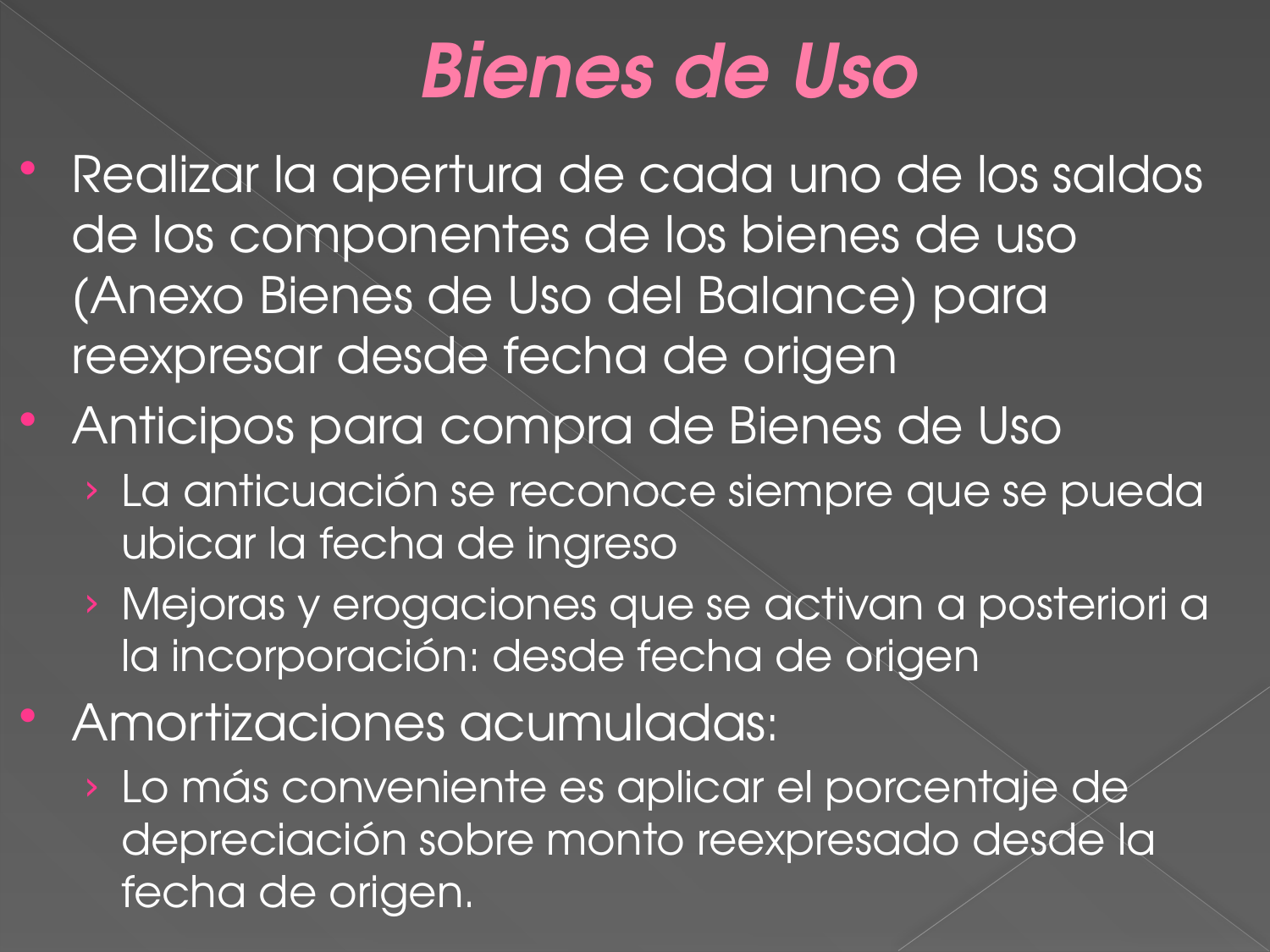

# Bienes de Uso
Realizar la apertura de cada uno de los saldos de los componentes de los bienes de uso (Anexo Bienes de Uso del Balance) para reexpresar desde fecha de origen
Anticipos para compra de Bienes de Uso
La anticuación se reconoce siempre que se pueda ubicar la fecha de ingreso
Mejoras y erogaciones que se activan a posteriori a la incorporación: desde fecha de origen
Amortizaciones acumuladas:
Lo más conveniente es aplicar el porcentaje de depreciación sobre monto reexpresado desde la fecha de origen.